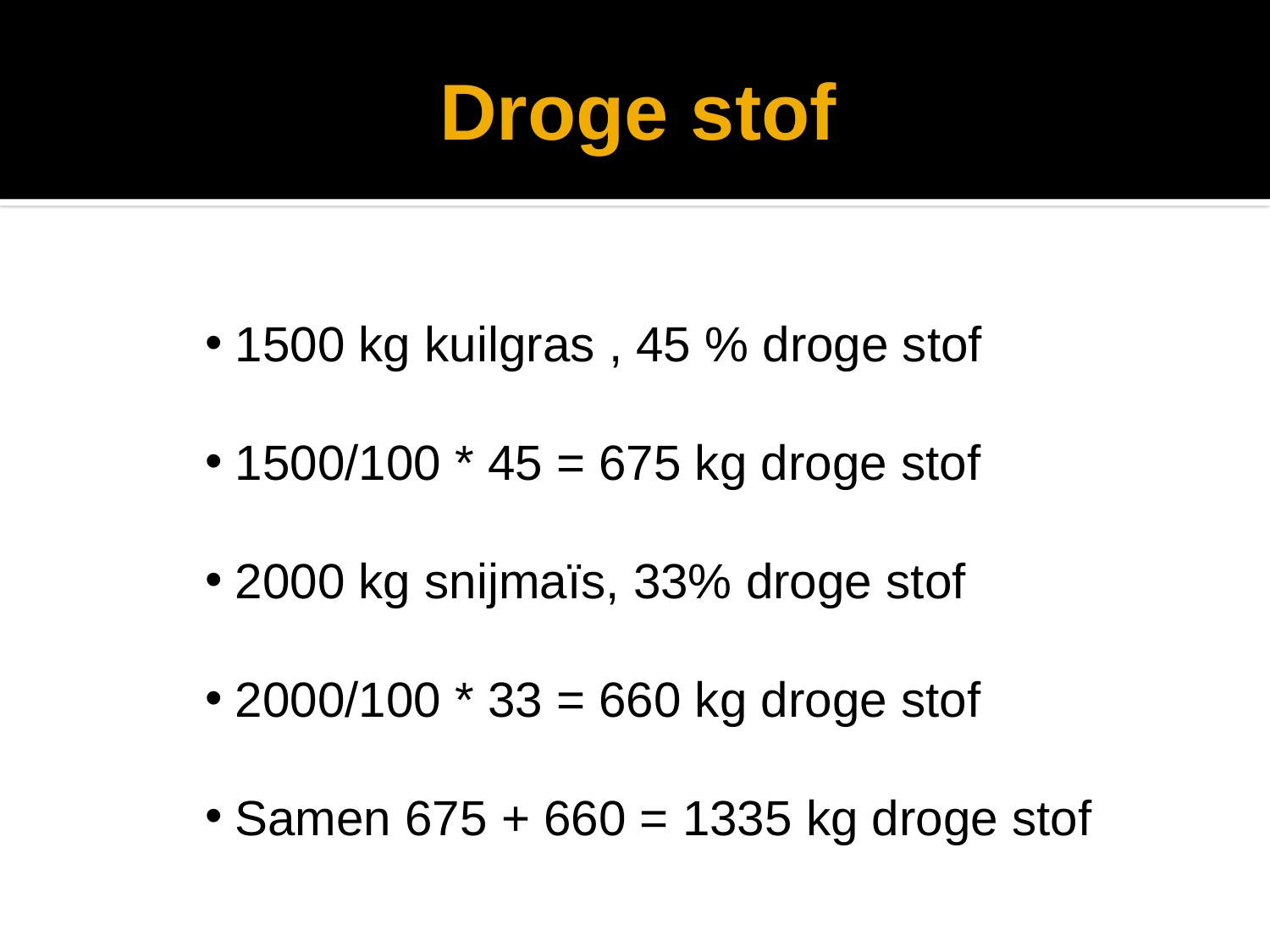

# Droge stof
1500 kg kuilgras , 45 % droge stof

1500/100 * 45 = 675 kg droge stof

2000 kg snijmaïs, 33% droge stof

2000/100 * 33 = 660 kg droge stof

Samen 675 + 660 = 1335 kg droge stof